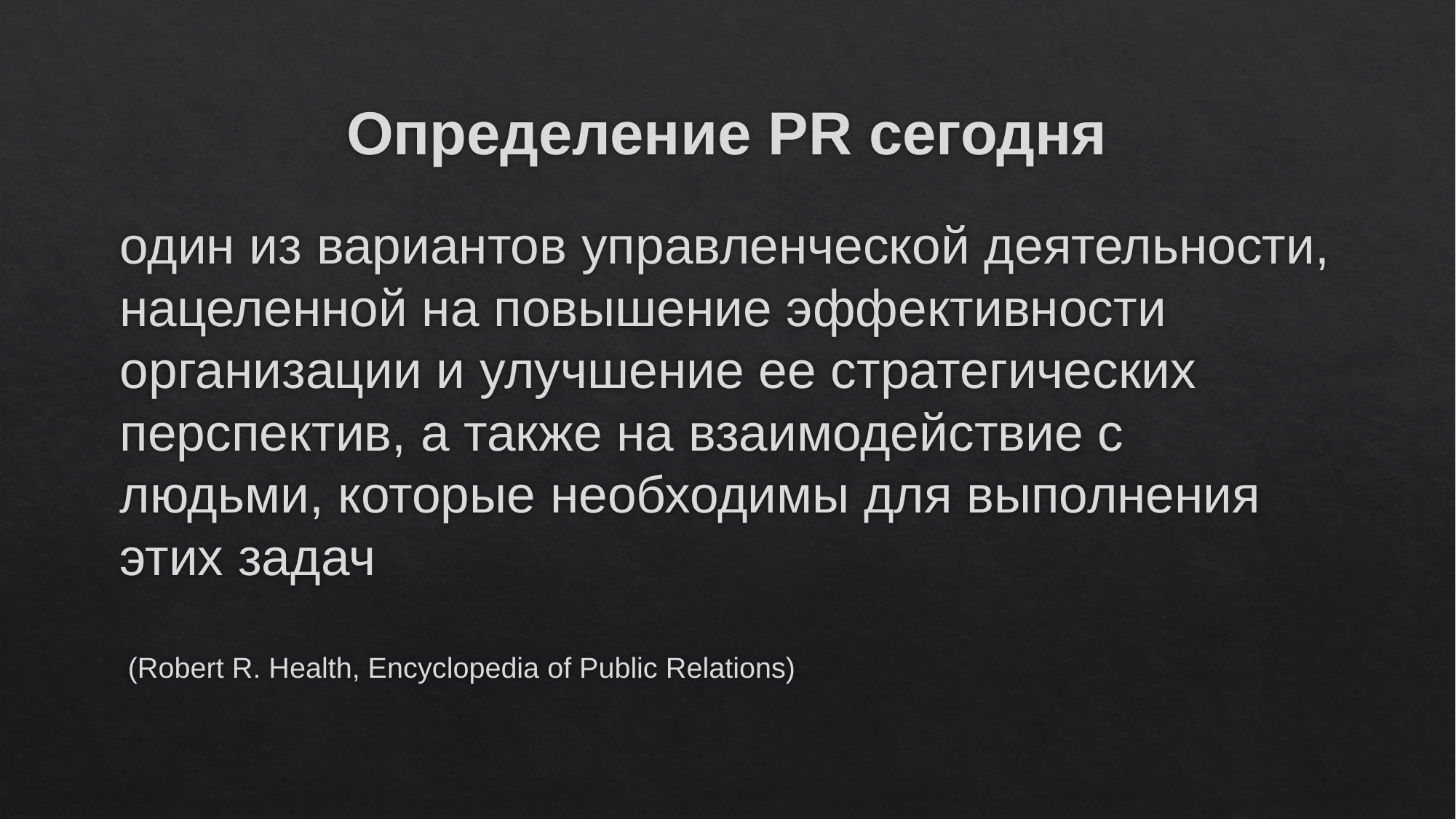

# Определение PR сегодня
один из вариантов управленческой деятельности, нацеленной на повышение эффективности организации и улучшение ее стратегических перспектив, а также на взаимодействие с людьми, которые необходимы для выполнения этих задач

 (Robert R. Health, Encyclopedia of Public Relations)